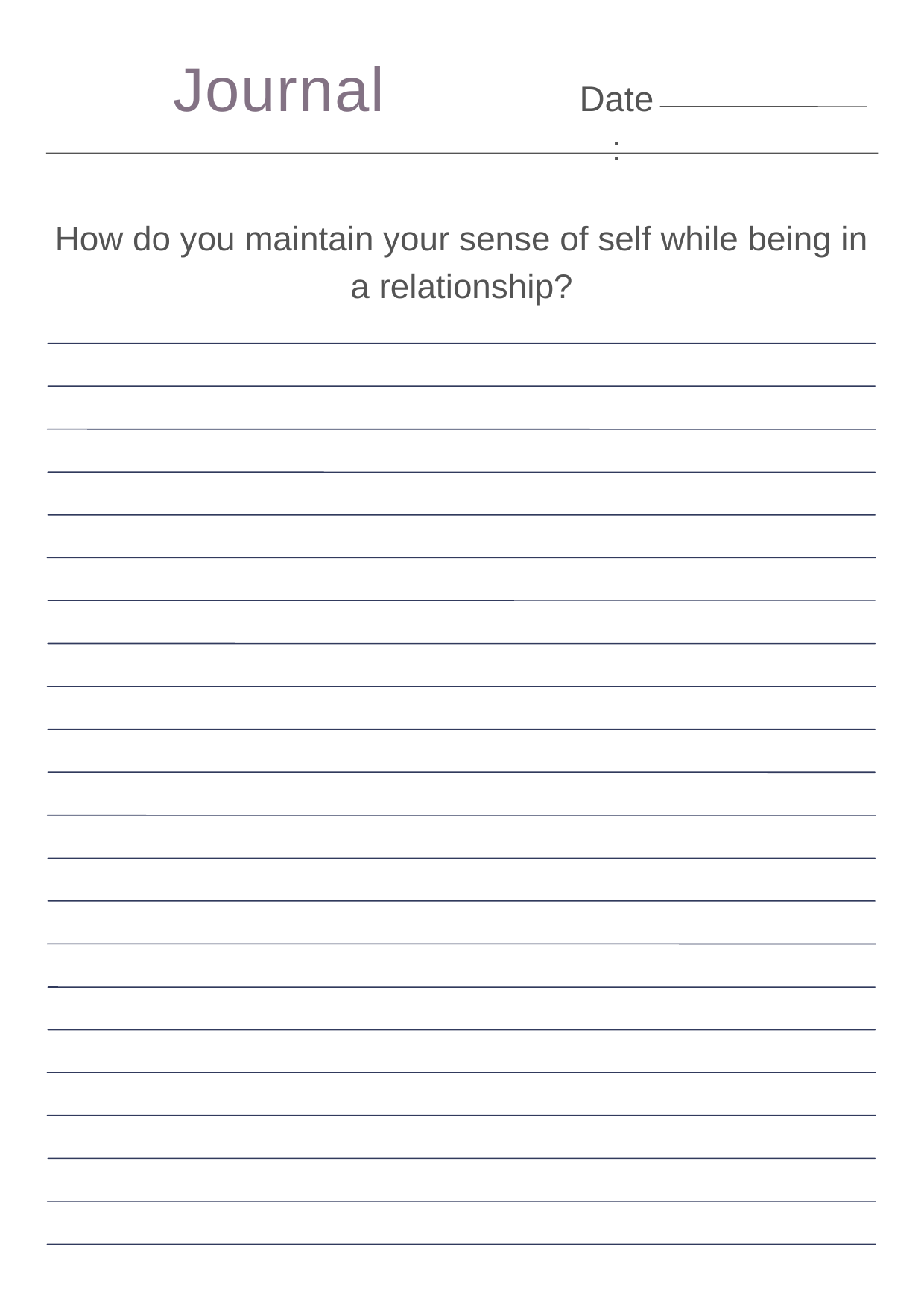

Journal
Date:

How do you maintain your sense of self while being in a relationship?